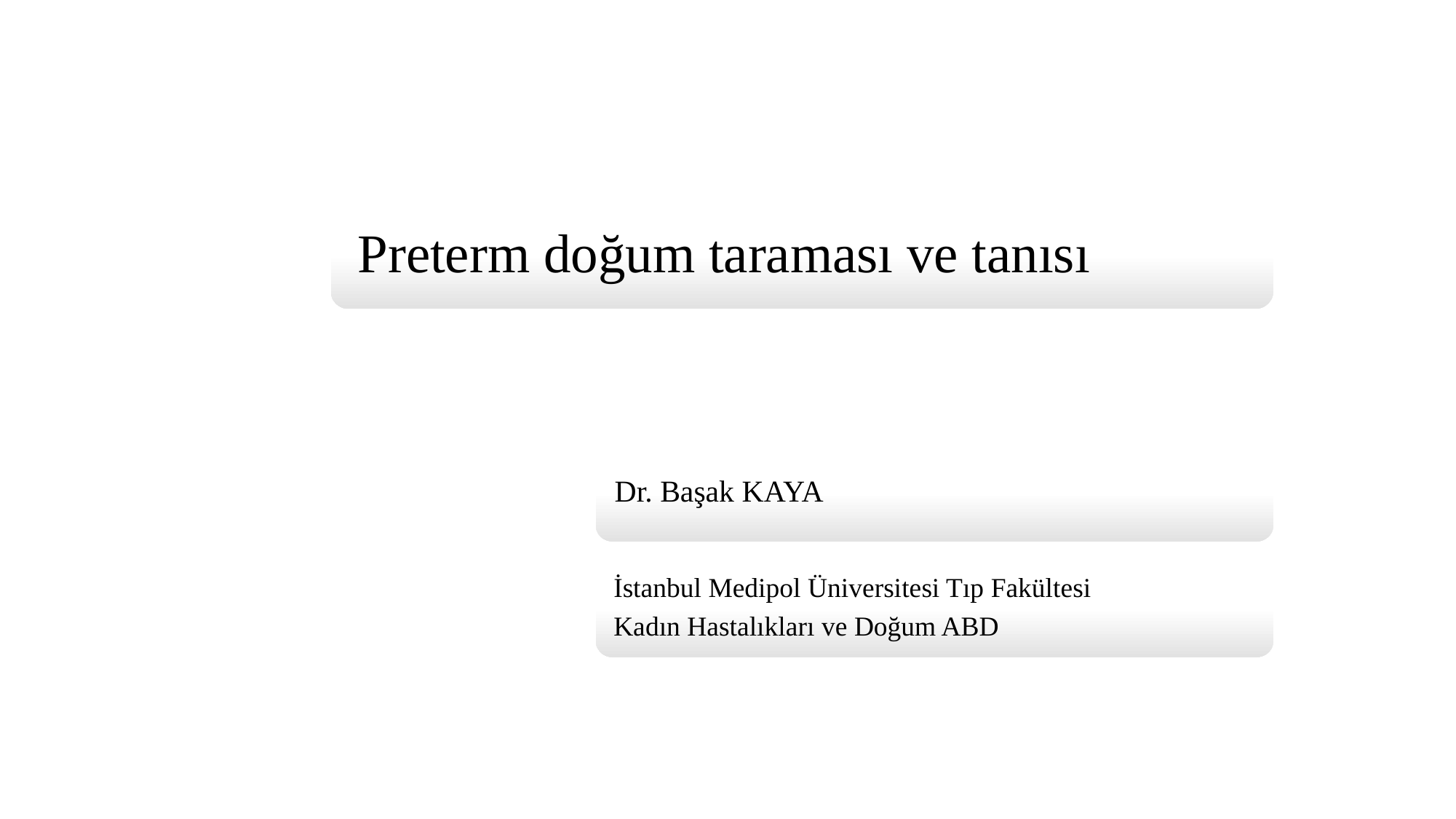

Preterm doğum taraması ve tanısı
Dr. Başak KAYA
İstanbul Medipol Üniversitesi Tıp Fakültesi
Kadın Hastalıkları ve Doğum ABD